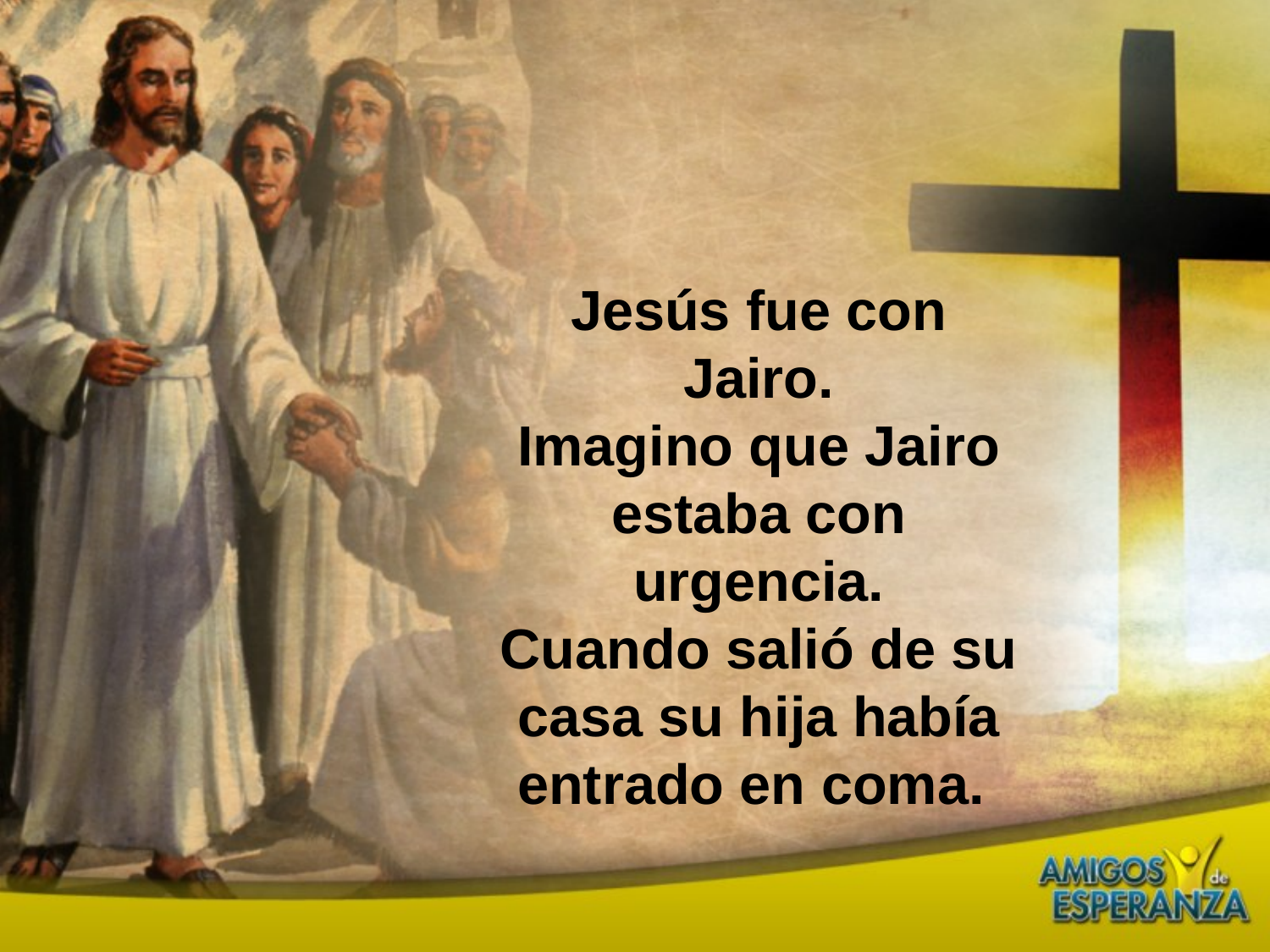

Jesús fue con Jairo.
Imagino que Jairo estaba con urgencia.
Cuando salió de su casa su hija había entrado en coma.